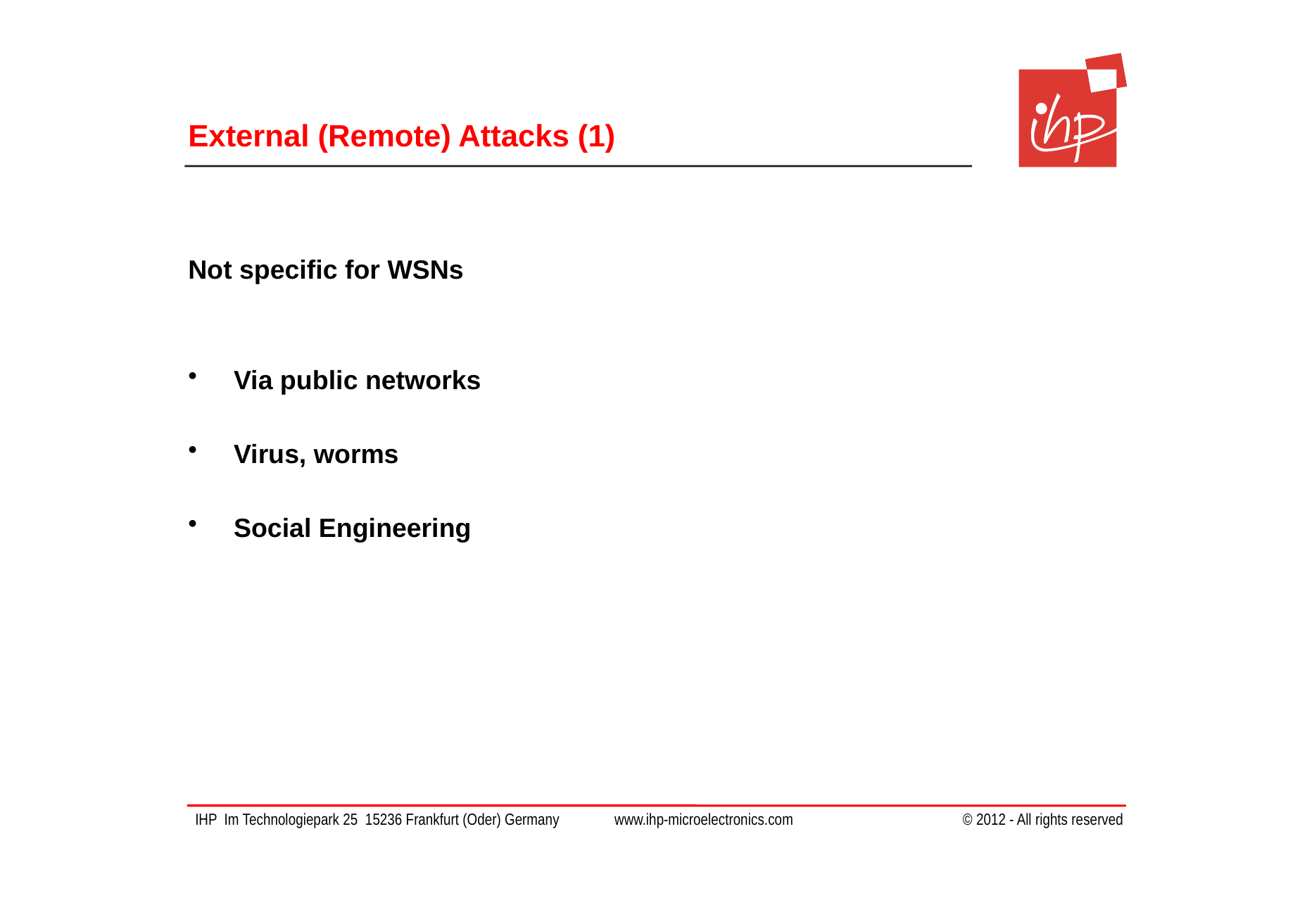

# External (Remote) Attacks (1)
Not specific for WSNs

Via public networks

Virus, worms

Social Engineering